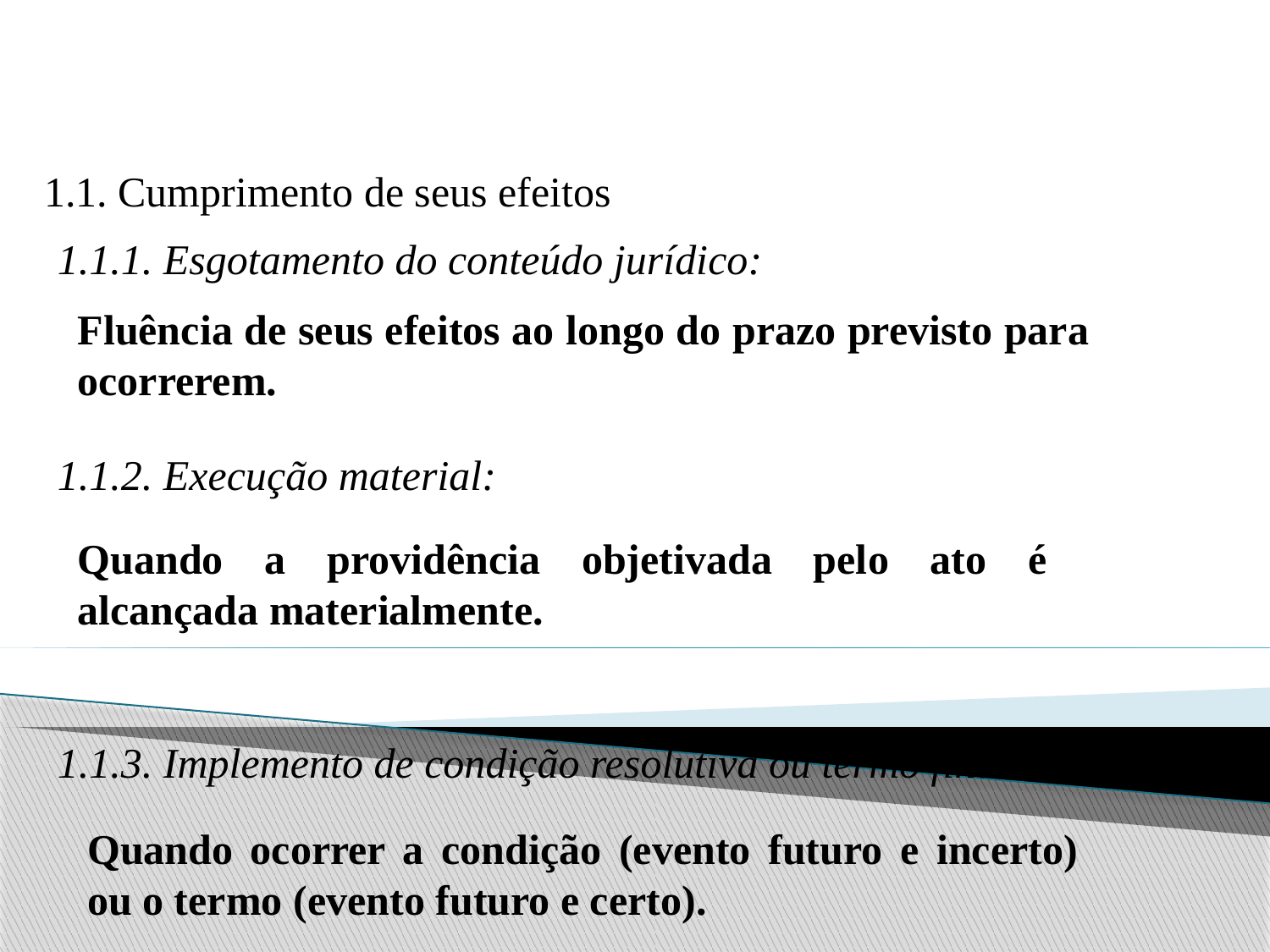

1. Um ato eficaz extingue-se por:
1.1. Cumprimento de seus efeitos
1.1.1. Esgotamento do conteúdo jurídico:

1.1.2. Execução material:

1.1.3. Implemento de condição resolutiva ou termo final:
Fluência de seus efeitos ao longo do prazo previsto para ocorrerem.
Quando a providência objetivada pelo ato é alcançada materialmente.
Quando ocorrer a condição (evento futuro e incerto) ou o termo (evento futuro e certo).